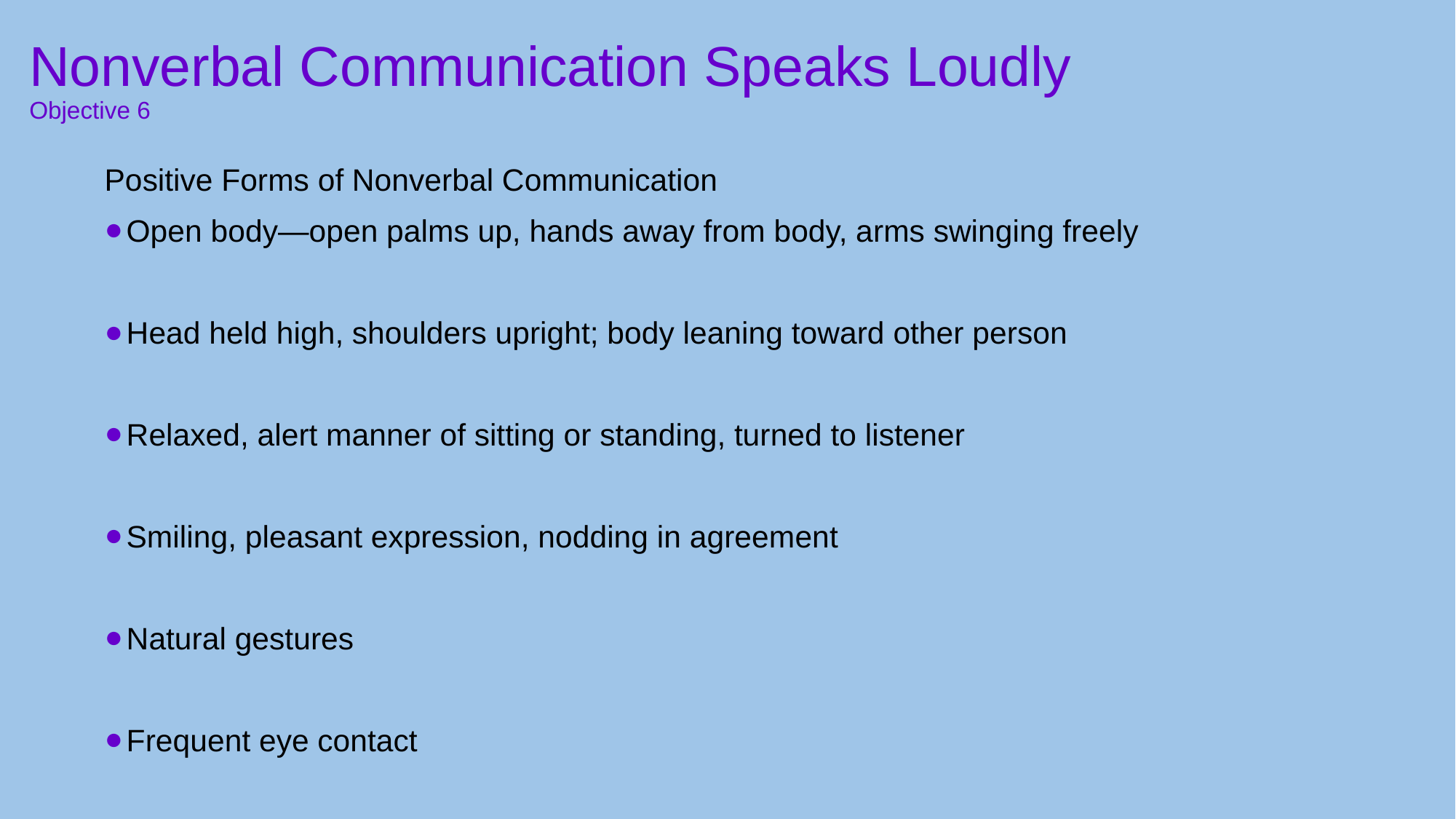

# Nonverbal Communication Speaks Loudly Objective 6
Positive Forms of Nonverbal Communication
Open body—open palms up, hands away from body, arms swinging freely

Head held high, shoulders upright; body leaning toward other person

Relaxed, alert manner of sitting or standing, turned to listener

Smiling, pleasant expression, nodding in agreement

Natural gestures

Frequent eye contact